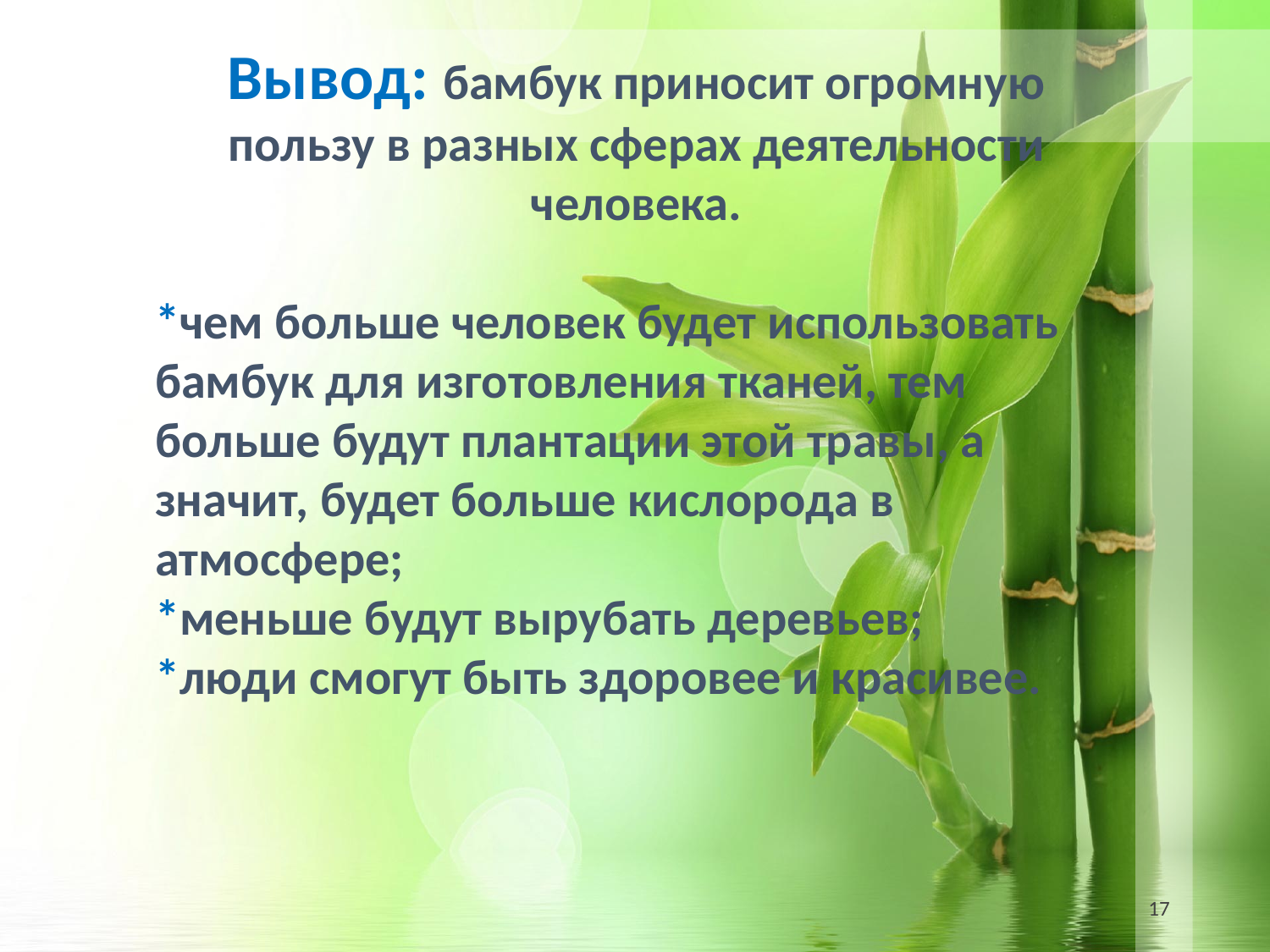

Вывод: бамбук приносит огромную пользу в разных сферах деятельности человека.

*чем больше человек будет использовать бамбук для изготовления тканей, тем больше будут плантации этой травы, а значит, будет больше кислорода в атмосфере;
*меньше будут вырубать деревьев;
*люди смогут быть здоровее и красивее.

17